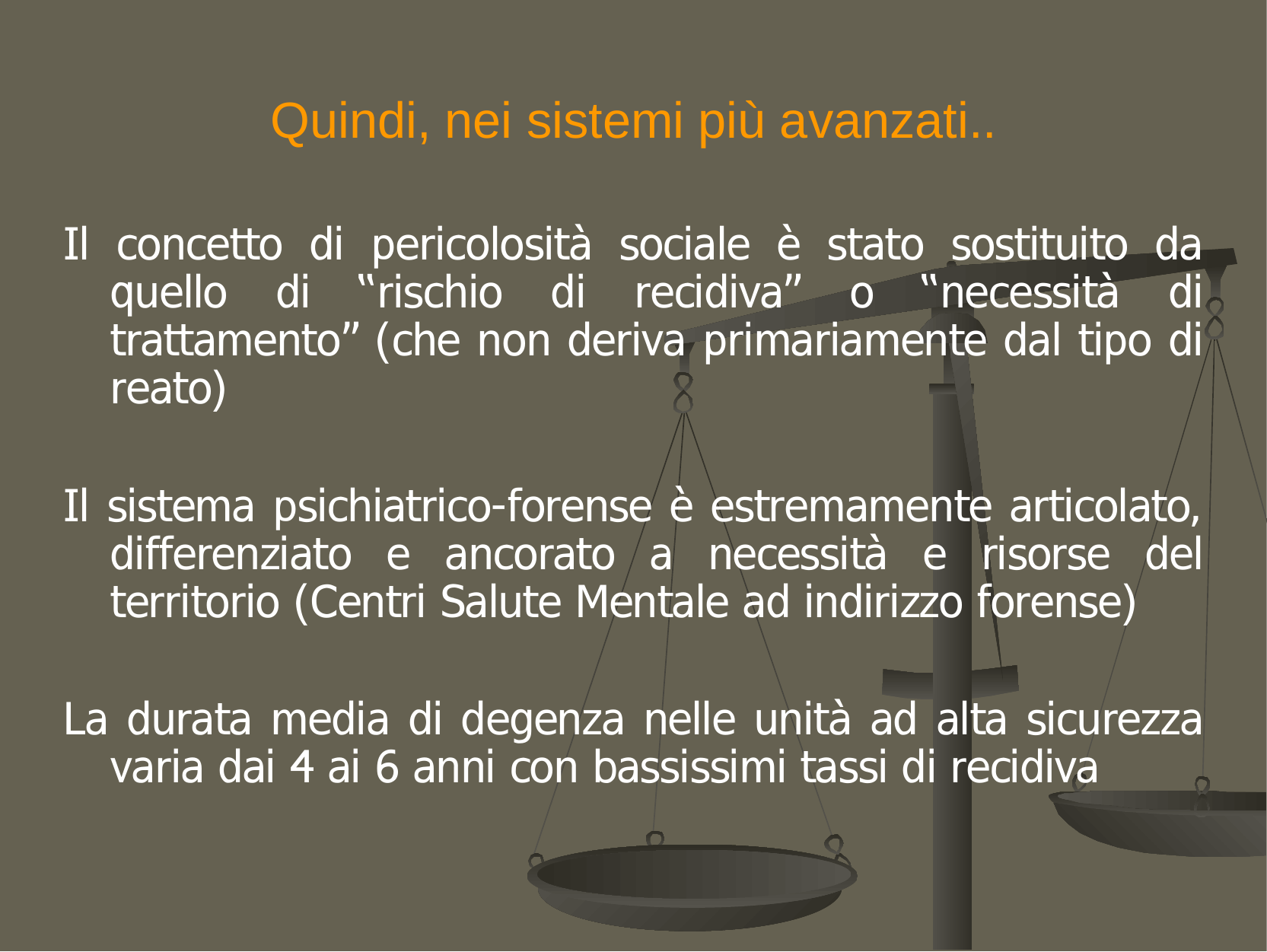

# Quindi, nei sistemi più avanzati..
Il concetto di pericolosità sociale è stato sostituito da quello di “rischio di recidiva” o “necessità di trattamento” (che non deriva primariamente dal tipo di reato)

Il sistema psichiatrico-forense è estremamente articolato, differenziato e ancorato a necessità e risorse del territorio (Centri Salute Mentale ad indirizzo forense)

La durata media di degenza nelle unità ad alta sicurezza varia dai 4 ai 6 anni con bassissimi tassi di recidiva